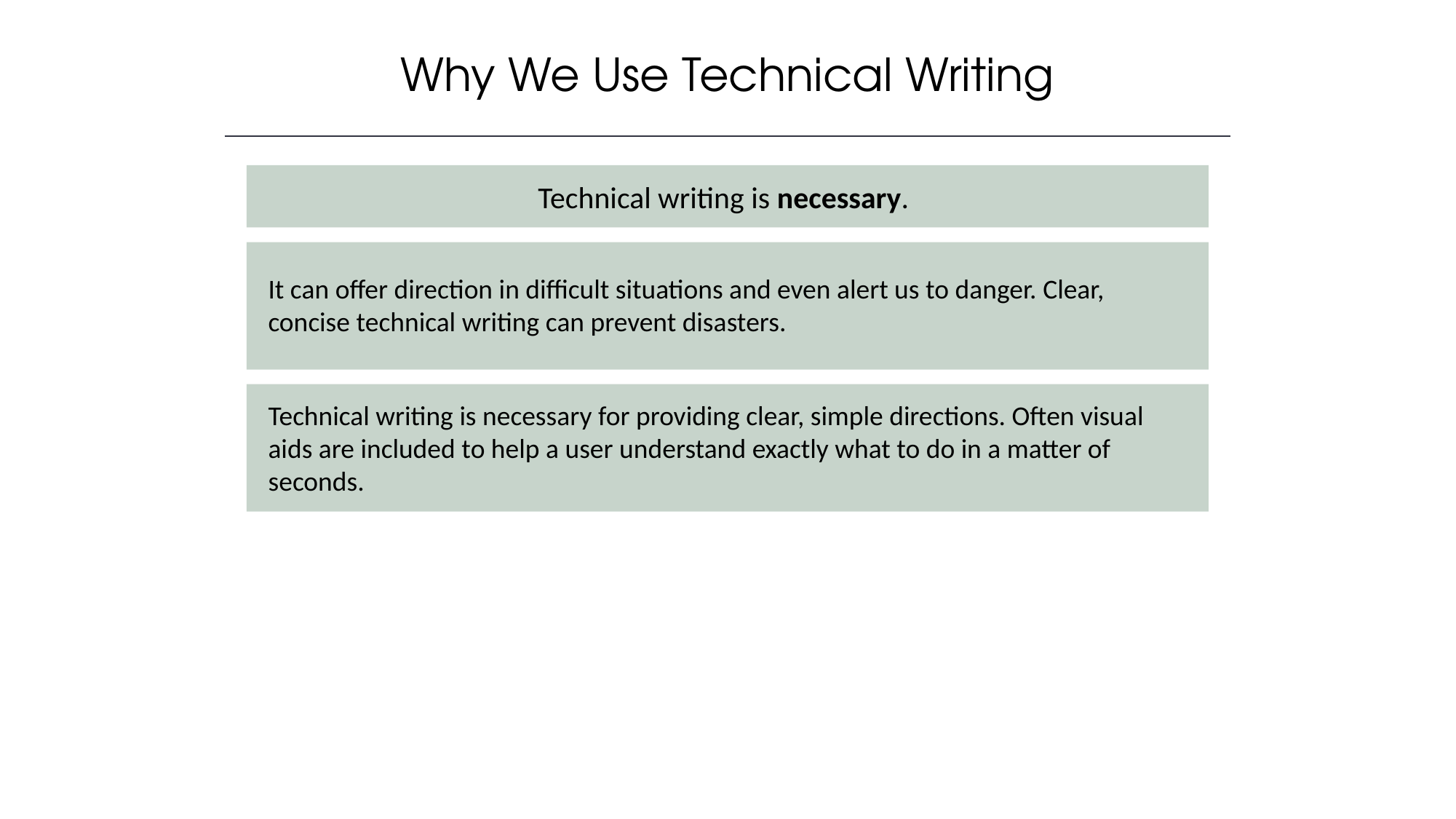

Why We Use Technical Writing

Technical writing is necessary.

It can offer direction in difficult situations and even alert us to danger. Clear, concise technical writing can prevent disasters.

Technical writing is necessary for providing clear, simple directions. Often visual aids are included to help a user understand exactly what to do in a matter of seconds.